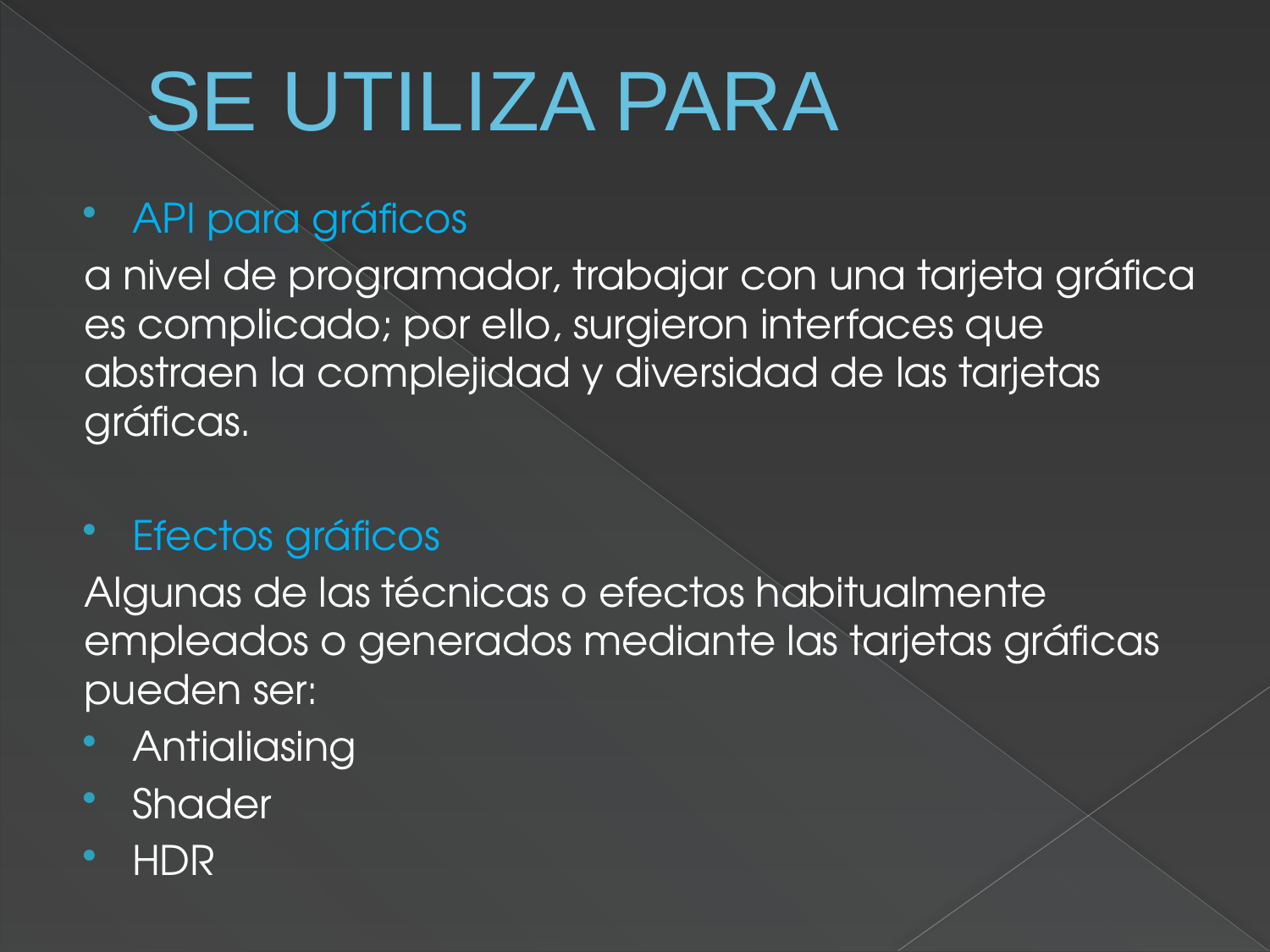

# SE UTILIZA PARA
API para gráficos
a nivel de programador, trabajar con una tarjeta gráfica es complicado; por ello, surgieron interfaces que abstraen la complejidad y diversidad de las tarjetas gráficas.

Efectos gráficos
Algunas de las técnicas o efectos habitualmente empleados o generados mediante las tarjetas gráficas pueden ser:
Antialiasing
Shader
HDR